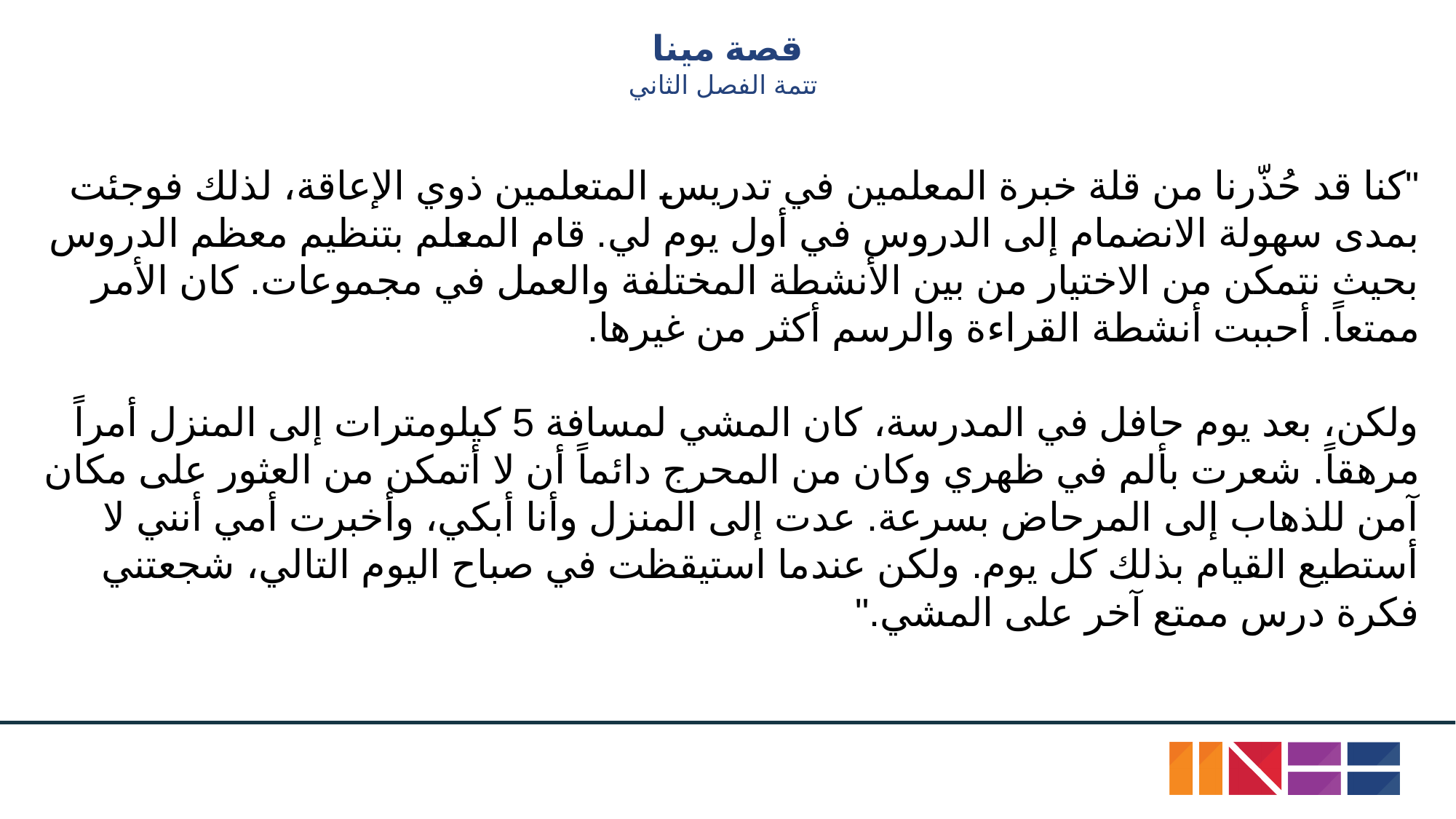

# قصة مينا
تتمة الفصل الثاني
"كنا قد حُذّرنا من قلة خبرة المعلمين في تدريس المتعلمين ذوي الإعاقة، لذلك فوجئت بمدى سهولة الانضمام إلى الدروس في أول يوم لي. قام المعلم بتنظيم معظم الدروس بحيث نتمكن من الاختيار من بين الأنشطة المختلفة والعمل في مجموعات. كان الأمر ممتعاً. أحببت أنشطة القراءة والرسم أكثر من غيرها.
ولكن، بعد يوم حافل في المدرسة، كان المشي لمسافة 5 كيلومترات إلى المنزل أمراً مرهقاً. شعرت بألم في ظهري وكان من المحرج دائماً أن لا أتمكن من العثور على مكان آمن للذهاب إلى المرحاض بسرعة. عدت إلى المنزل وأنا أبكي، وأخبرت أمي أنني لا أستطيع القيام بذلك كل يوم. ولكن عندما استيقظت في صباح اليوم التالي، شجعتني فكرة درس ممتع آخر على المشي."